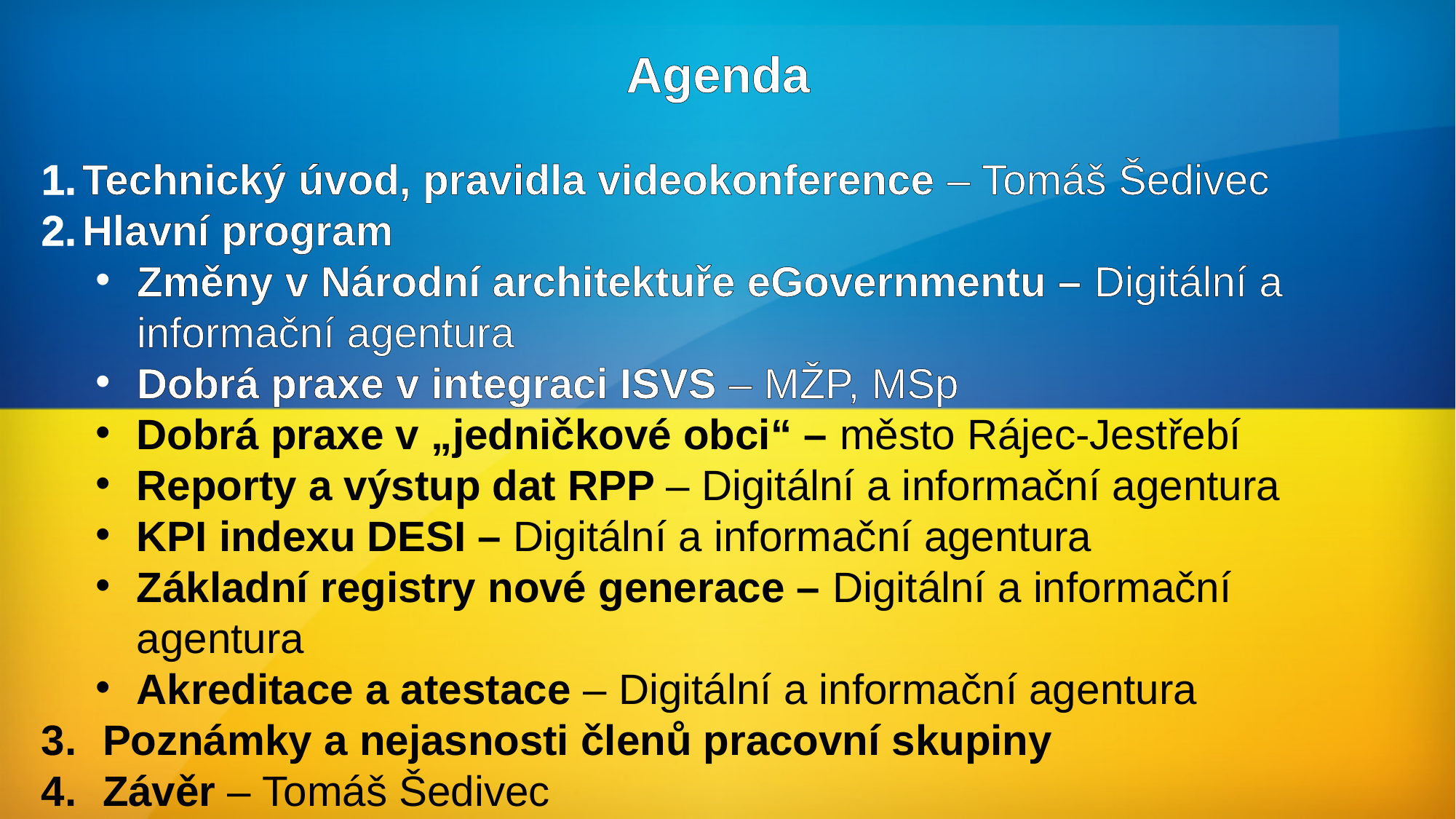

#
Agenda
Technický úvod, pravidla videokonference – Tomáš Šedivec
Hlavní program
Změny v Národní architektuře eGovernmentu – Digitální a informační agentura
Dobrá praxe v integraci ISVS – MŽP, MSp
Dobrá praxe v „jedničkové obci“ – město Rájec-Jestřebí
Reporty a výstup dat RPP – Digitální a informační agentura
KPI indexu DESI – Digitální a informační agentura
Základní registry nové generace – Digitální a informační agentura
Akreditace a atestace – Digitální a informační agentura
Poznámky a nejasnosti členů pracovní skupiny
Závěr – Tomáš Šedivec